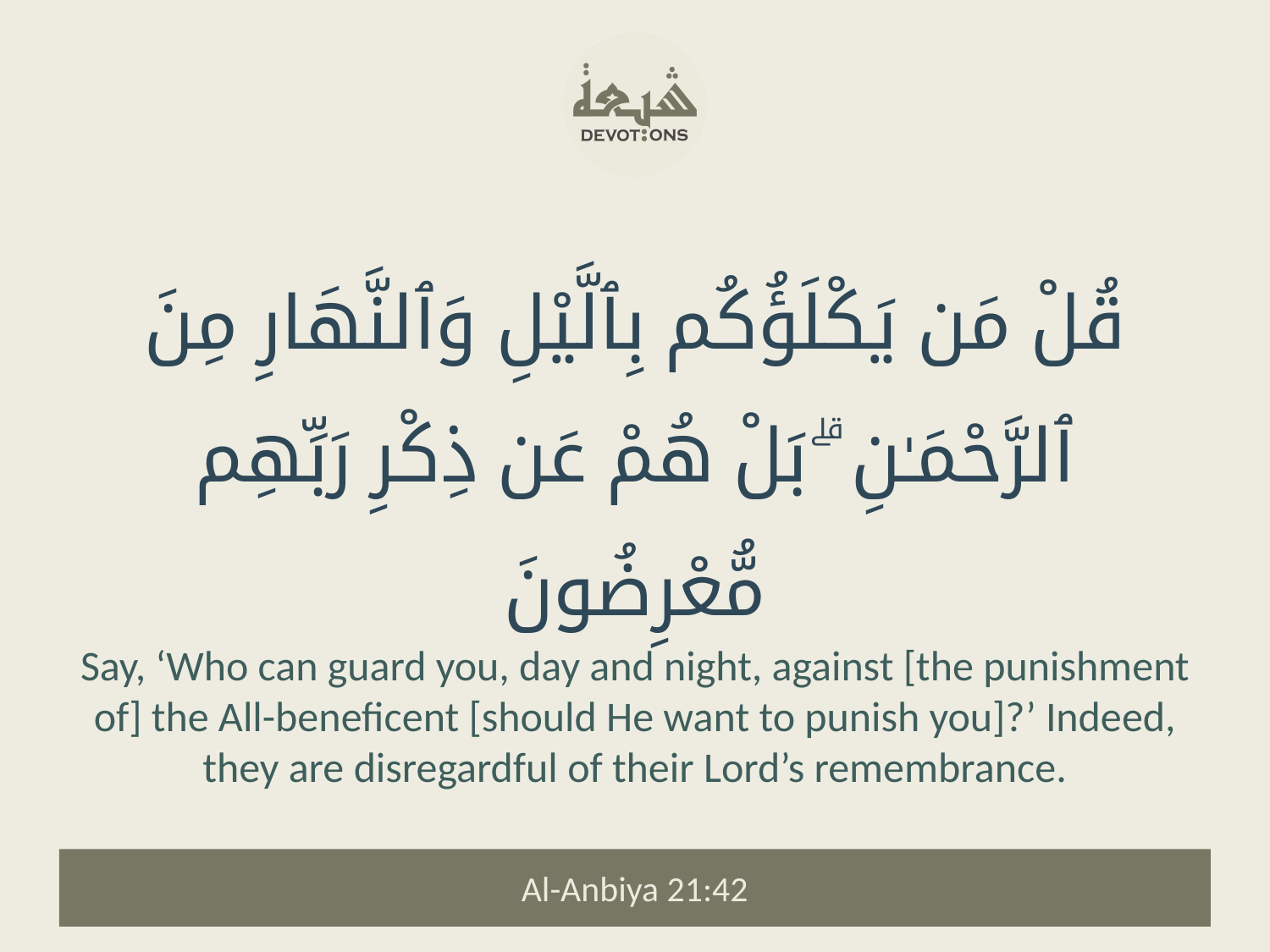

قُلْ مَن يَكْلَؤُكُم بِٱلَّيْلِ وَٱلنَّهَارِ مِنَ ٱلرَّحْمَـٰنِ ۗ بَلْ هُمْ عَن ذِكْرِ رَبِّهِم مُّعْرِضُونَ
Say, ‘Who can guard you, day and night, against [the punishment of] the All-beneficent [should He want to punish you]?’ Indeed, they are disregardful of their Lord’s remembrance.
Al-Anbiya 21:42